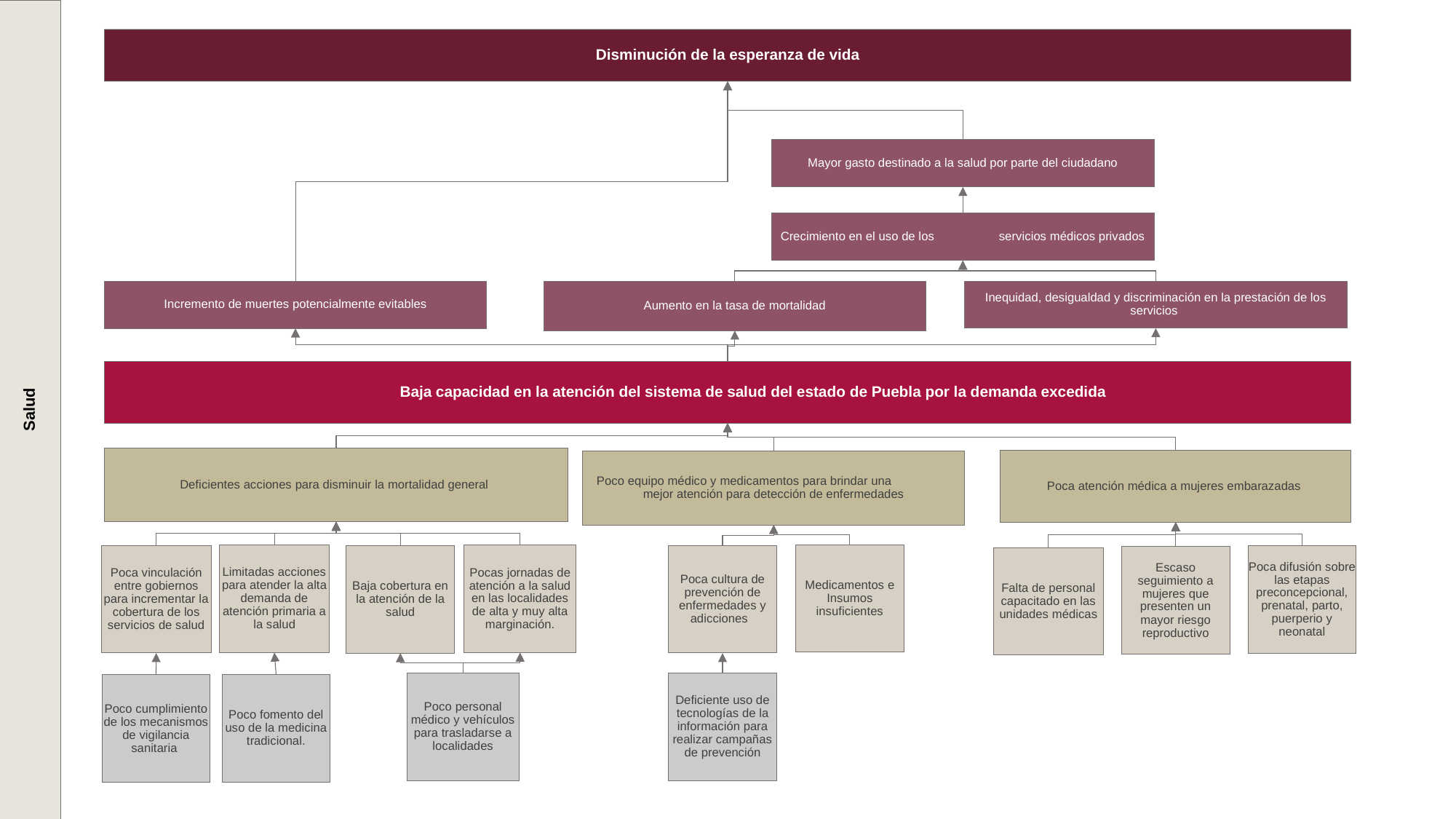

Disminución de la esperanza de vida
Mayor gasto destinado a la salud por parte del ciudadano
Crecimiento en el uso de los 	servicios médicos privados
Aumento en la tasa de mortalidad
Inequidad, desigualdad y discriminación en la prestación de los servicios
Incremento de muertes potencialmente evitables
Baja capacidad en la atención del sistema de salud del estado de Puebla por la demanda excedida
Salud
Deficientes acciones para disminuir la mortalidad general
Poca atención médica a mujeres embarazadas
Poco equipo médico y medicamentos para brindar una                  mejor atención para detección de enfermedades
Medicamentos e Insumos insuficientes
Limitadas acciones para atender la alta demanda de atención primaria a la salud
Pocas jornadas de atención a la salud en las localidades de alta y muy alta marginación.
Poca vinculación entre gobiernos para incrementar la cobertura de los servicios de salud
Poca cultura de prevención de enfermedades y adicciones
Baja cobertura en la atención de la salud
Poca difusión sobre las etapas preconcepcional, prenatal, parto, puerperio y neonatal
Escaso seguimiento a mujeres que presenten un mayor riesgo reproductivo
Falta de personal capacitado en las unidades médicas
Poco personal médico y vehículos para trasladarse a localidades
Deficiente uso de tecnologías de la información para realizar campañas de prevención
Poco fomento del uso de la medicina tradicional.
Poco cumplimiento de los mecanismos de vigilancia sanitaria